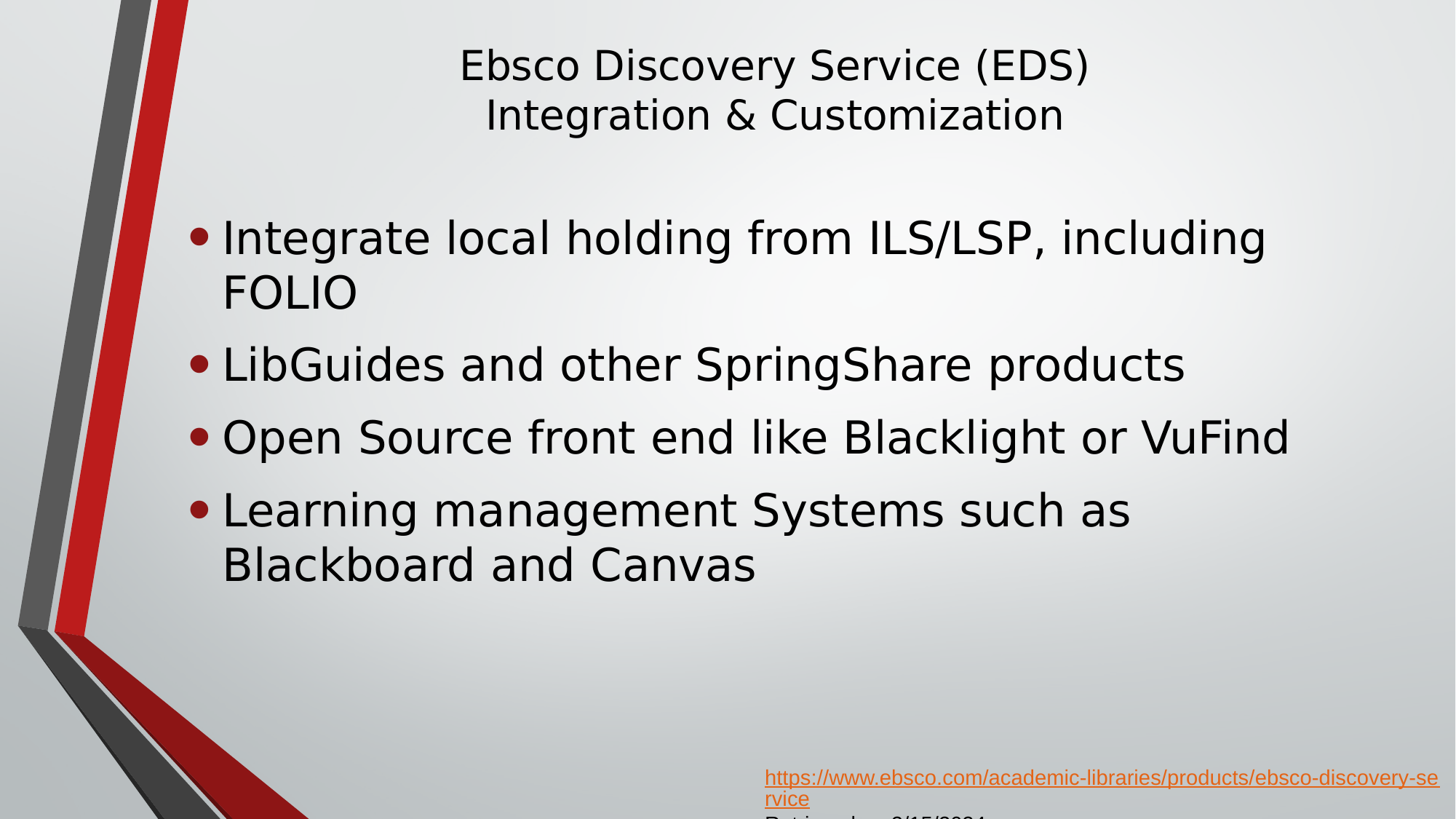

# Ebsco Discovery Service (EDS) Integration & Customization
Integrate local holding from ILS/LSP, including FOLIO
LibGuides and other SpringShare products
Open Source front end like Blacklight or VuFind
Learning management Systems such as Blackboard and Canvas
https://www.ebsco.com/academic-libraries/products/ebsco-discovery-service
Retrieved on 2/15/2024